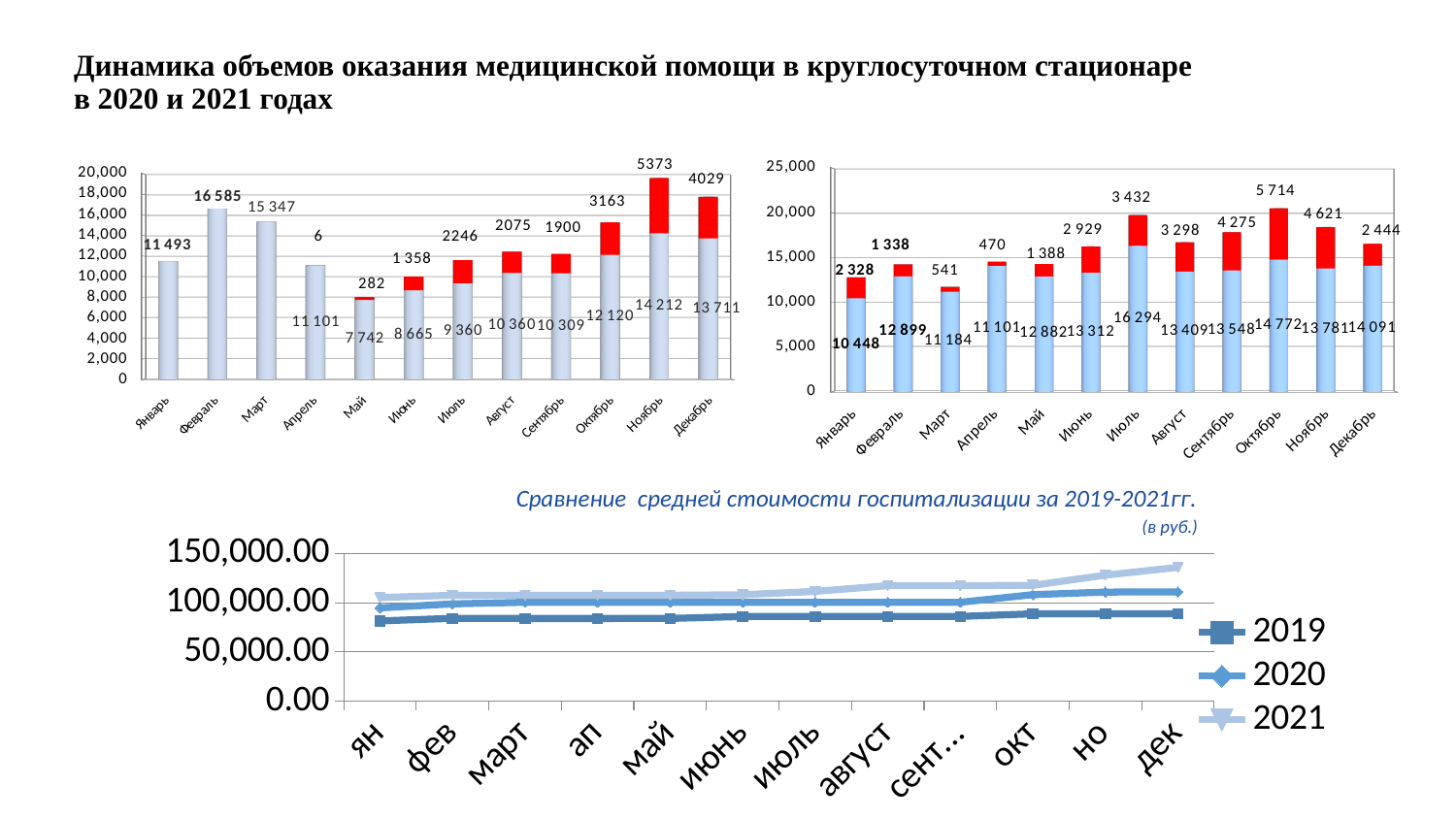

# Динамика объемов оказания медицинской помощи в круглосуточном стационаре в 2020 и 2021 годах

[unsupported chart]

[unsupported chart]

Сравнение  средней стоимости госпитализации за 2019-2021гг.
  (в руб.)

### Chart

| Category | 2019 | 2020 | 2021 |
|---|---|---|---|
| январь | 81595.98271540554 | 94830.81437921111 | 105325.66173665048 |
| февраль | 84216.61911326257 | 98880.60918085273 | 107616.58817709303 |
| март | 84039.21837559168 | 100538.27206695359 | 107611.16140896907 |
| апрель | 84039.21837559168 | 100538.27206695359 | 107584.25024890002 |
| май | 84112.85086127771 | 100538.27206695359 | 107586.04791572964 |
| июнь | 86101.5234288971 | 100538.27206695356 | 108215.26684220626 |
| июль | 86101.5234288971 | 100538.27206695356 | 111586.34533298558 |
| август | 86140.21249610372 | 100538.27206695356 | 117376.13760304377 |
| сентябрь | 86140.21249610372 | 100538.27206695356 | 117376.13760304377 |
| октябрь | 88804.83104298552 | 108273.23581167603 | 117712.55220830003 |
| ноябрь | 88804.83104298552 | 110868.71823863039 | 128024.58901511498 |
| декабрь | 88735.88876848563 | 111088.82798626005 | 135979.48052905893 |